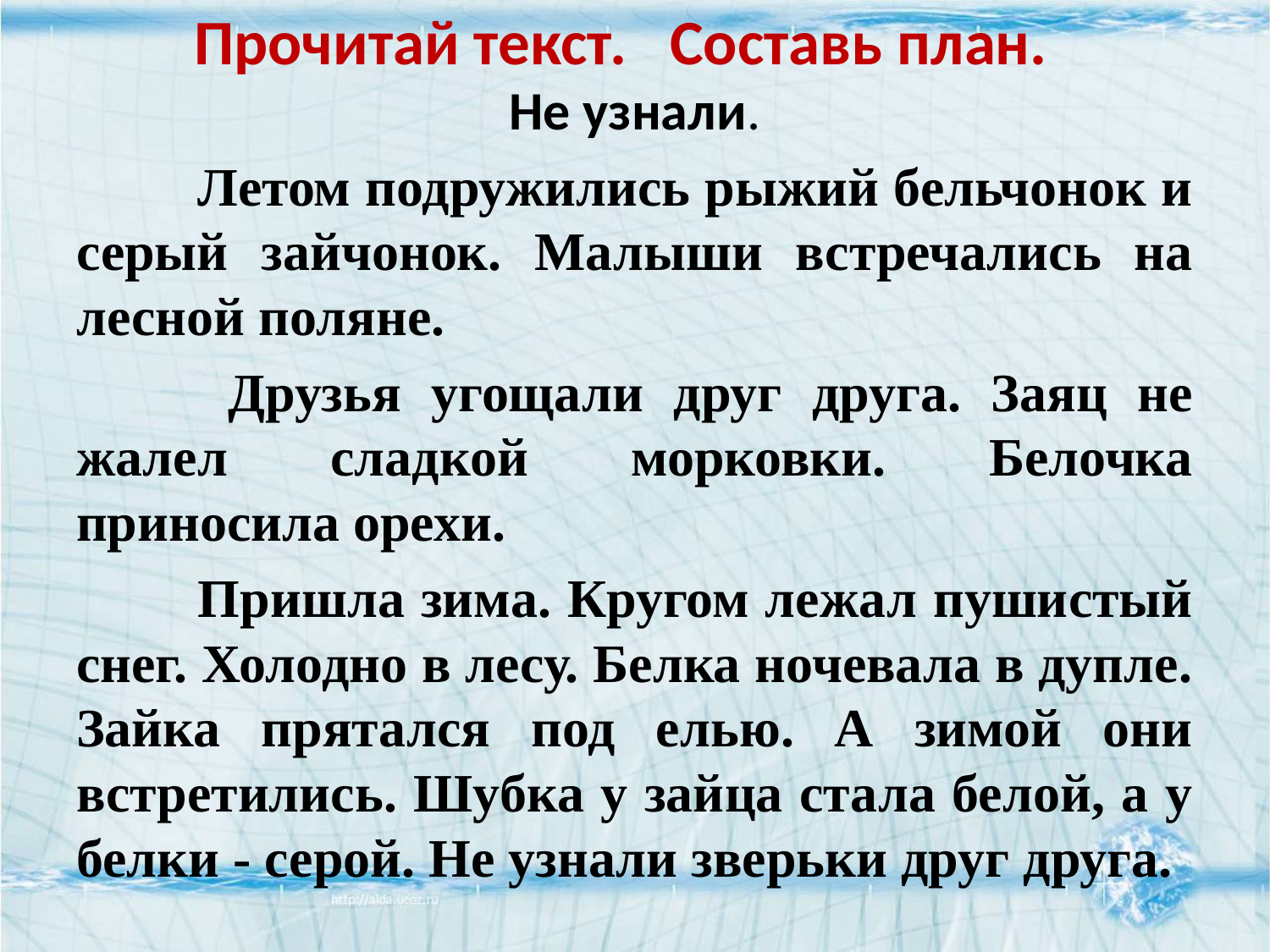

# Прочитай текст.   Составь план.
Не узнали.
	Летом подружились рыжий бельчонок и серый зайчонок. Малыши встречались на лесной поляне.
	 Друзья угощали друг друга. Заяц не жалел сладкой морковки. Белочка приносила орехи.
	Пришла зима. Кругом лежал пушистый снег. Холодно в лесу. Белка ночевала в дупле. Зайка прятался под елью. А зимой они встретились. Шубка у зайца стала белой, а у белки - серой. Не узнали зверьки друг друга.